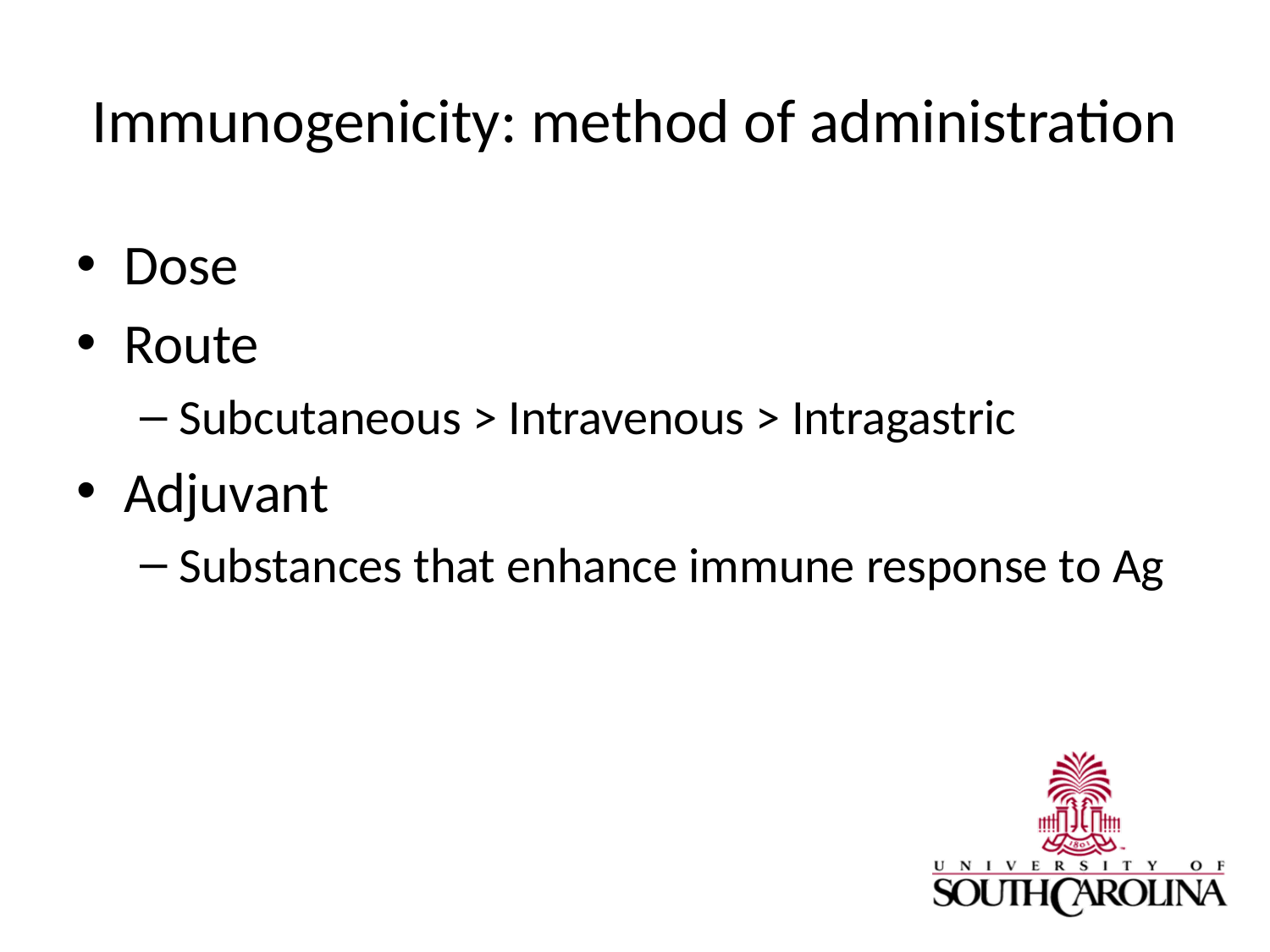

# Immunogenicity: method of administration
Dose
Route
Subcutaneous > Intravenous > Intragastric
Adjuvant
Substances that enhance immune response to Ag